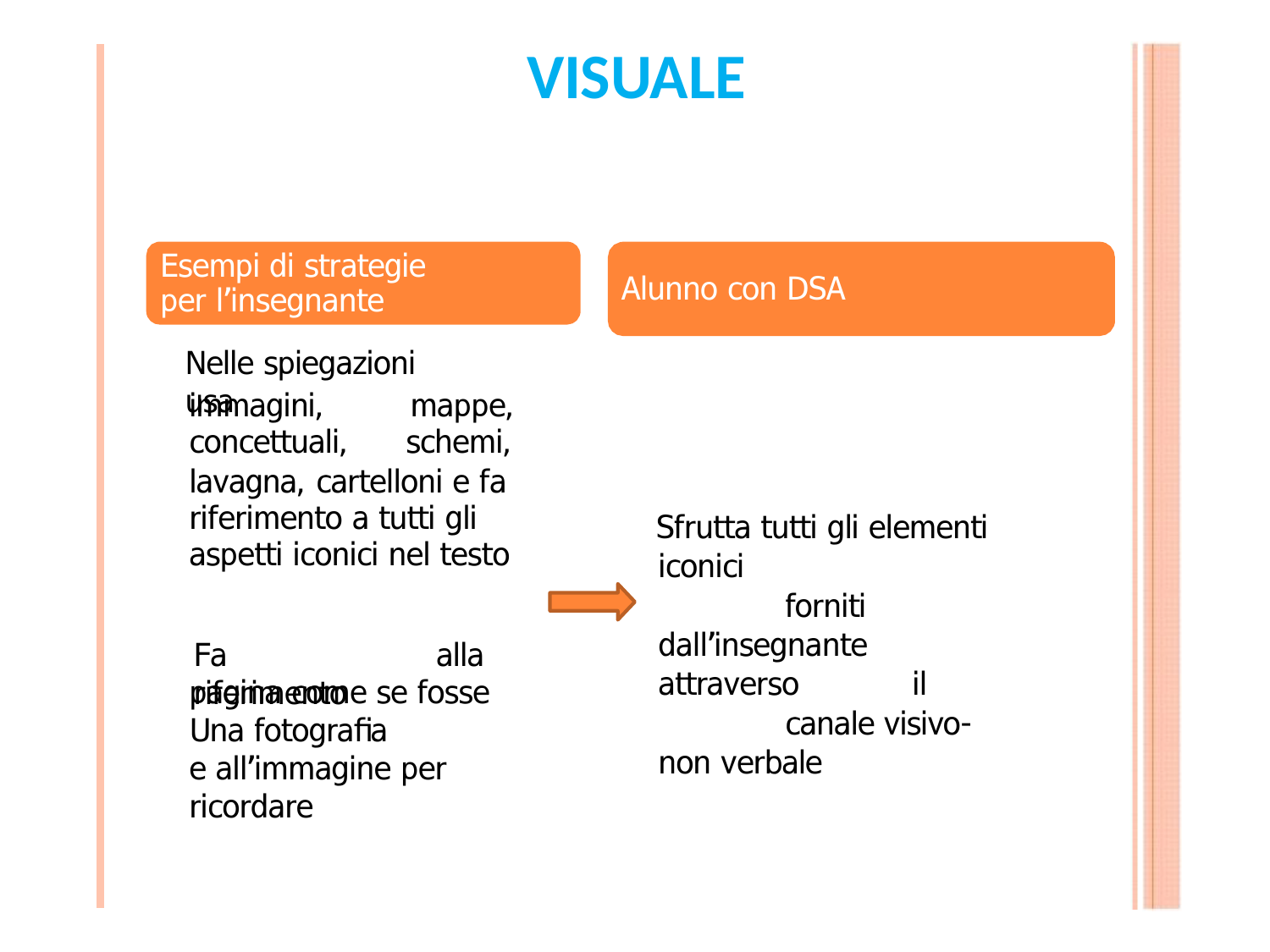

# VISUALE

.
40

Esempi di strategie per l’insegnante
Nelle spiegazioni usa
Alunno con DSA
immagini, concettuali,
mappe, schemi,
lavagna, cartelloni e fa riferimento a tutti gli aspetti iconici nel testo
Sfrutta tutti gli elementi iconici			forniti dall’insegnante attraverso	il	canale visivo-non verbale

Fa	riferimento
alla
pagina come se fosse
Una fotografia
e all’immagine per ricordare